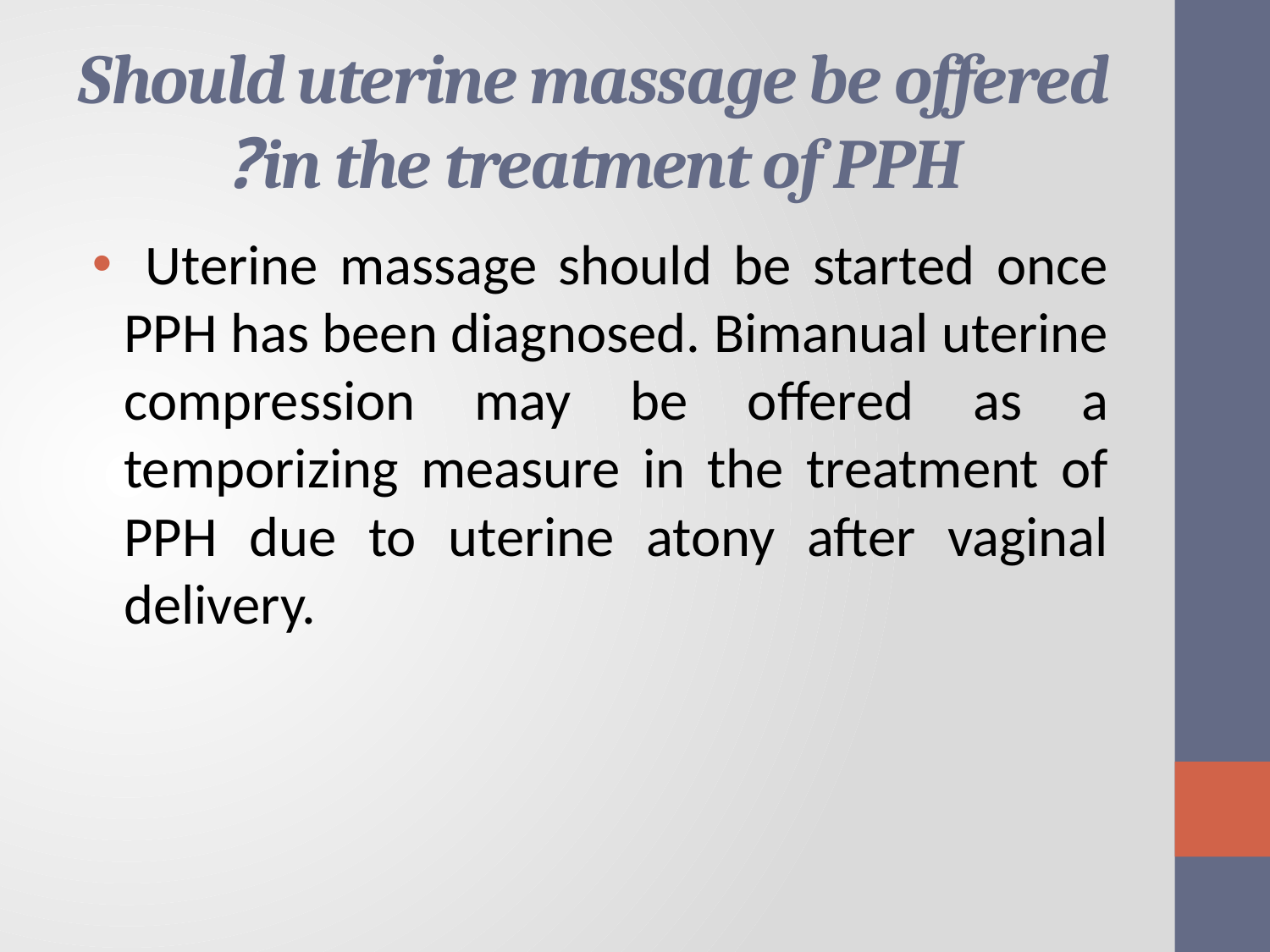

# Should uterine massage be offered in the treatment of PPH?
 Uterine massage should be started once PPH has been diagnosed. Bimanual uterine compression may be offered as a temporizing measure in the treatment of PPH due to uterine atony after vaginal delivery.